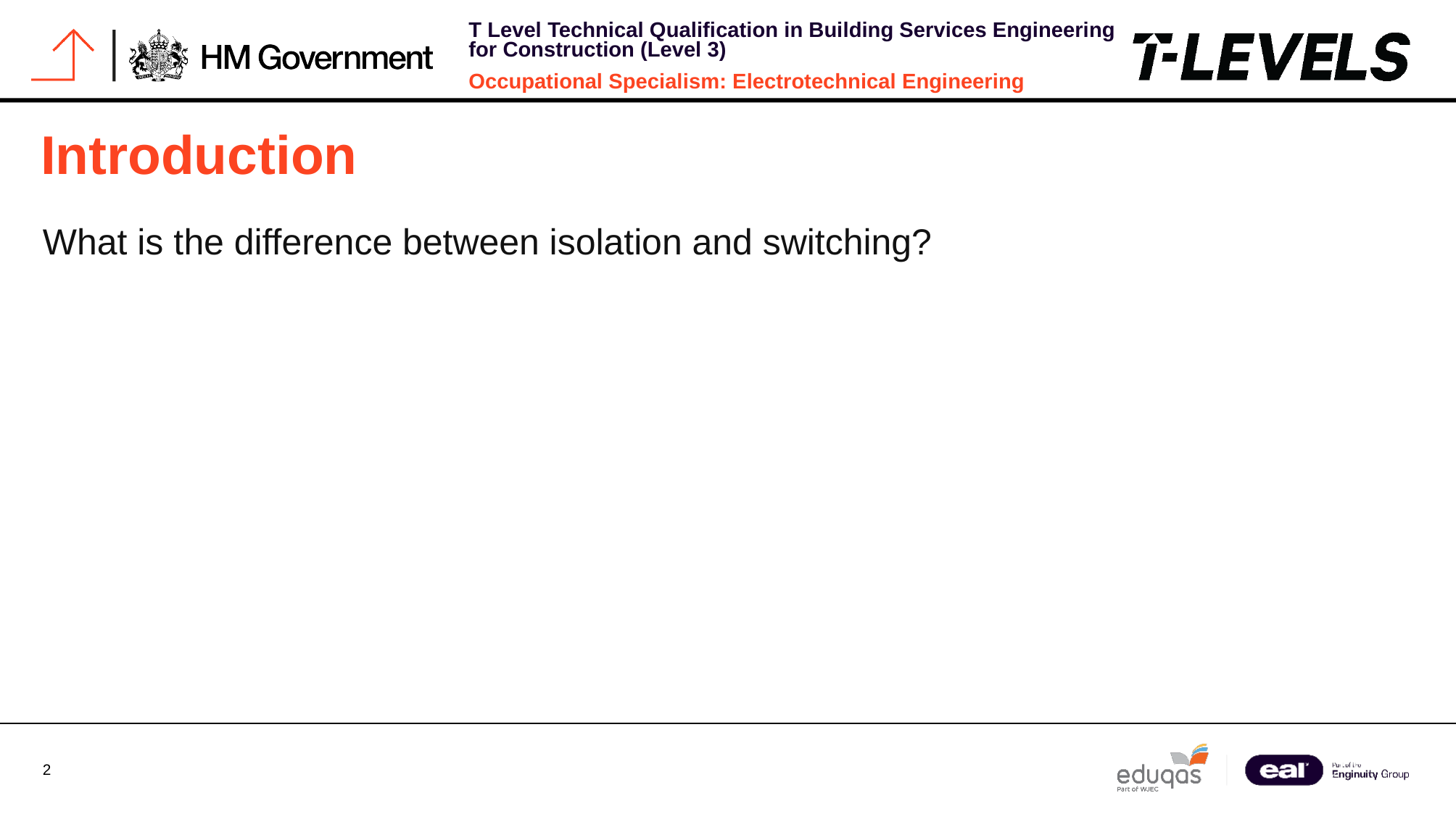

# Introduction
What is the difference between isolation and switching?